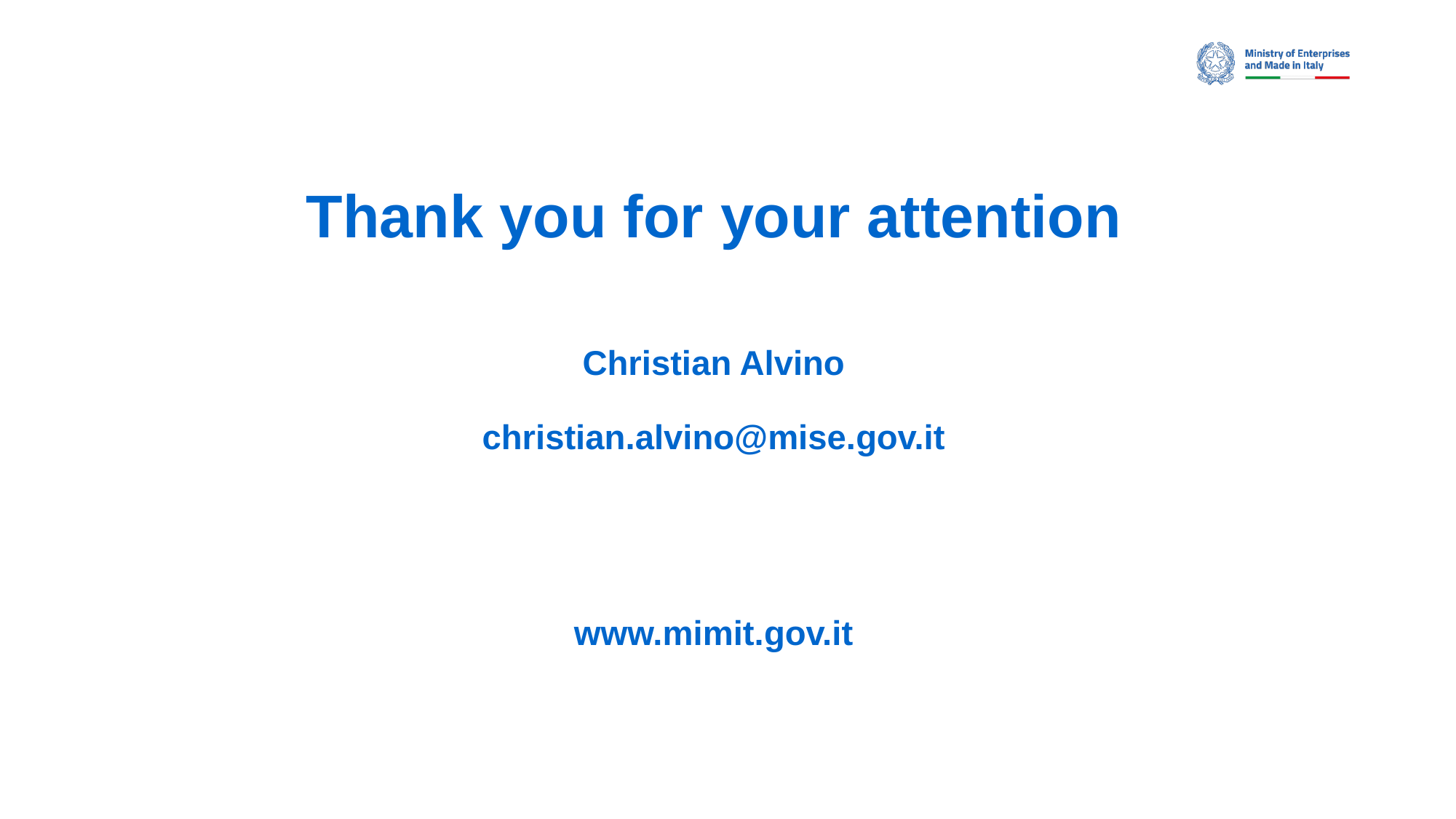

# Thank you for your attention Christian Alvino christian.alvino@mise.gov.it www.mimit.gov.it